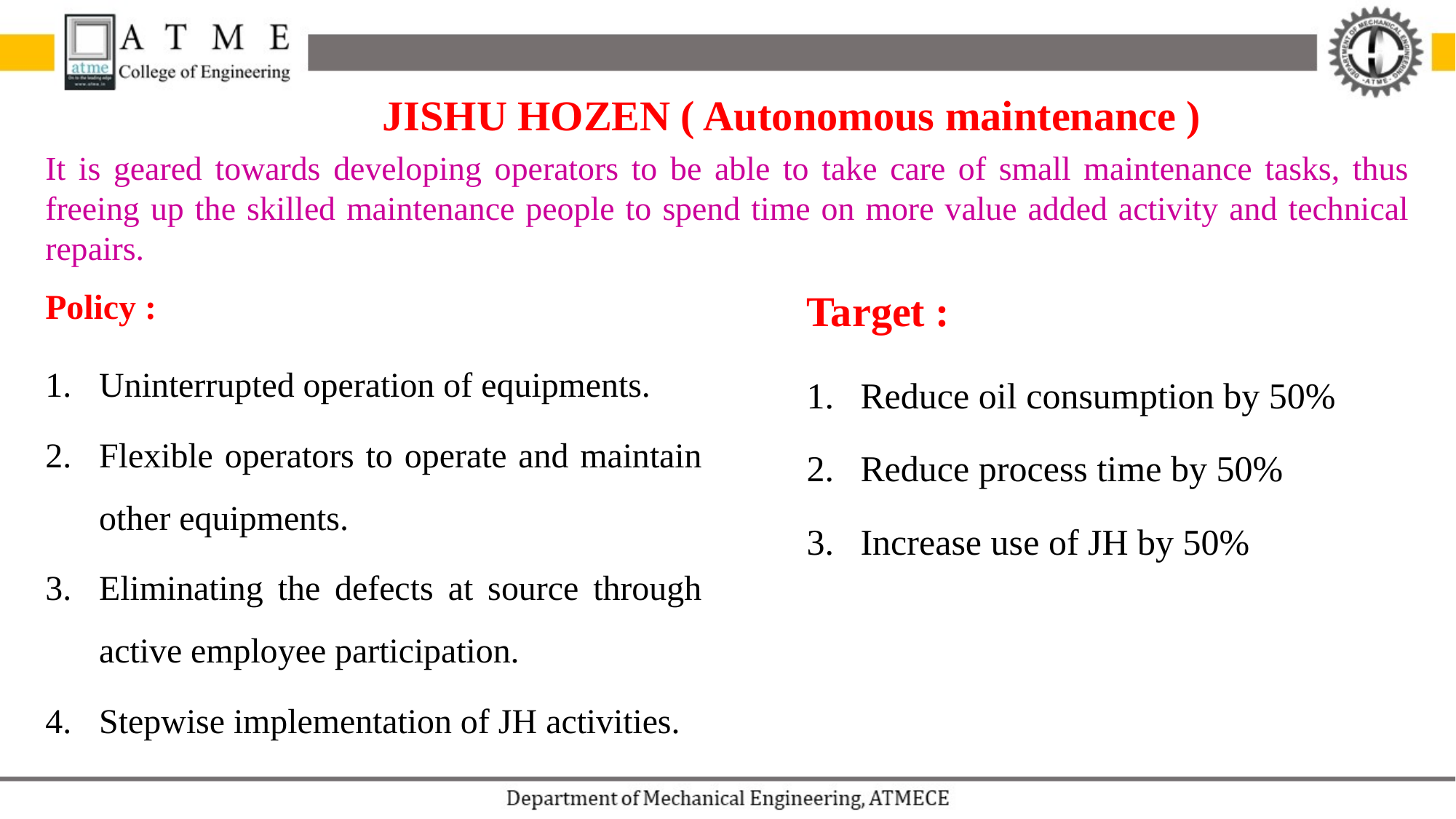

JISHU HOZEN ( Autonomous maintenance )
It is geared towards developing operators to be able to take care of small maintenance tasks, thus freeing up the skilled maintenance people to spend time on more value added activity and technical repairs.
Policy :
Uninterrupted operation of equipments.
Flexible operators to operate and maintain other equipments.
Eliminating the defects at source through active employee participation.
Stepwise implementation of JH activities.
Target :
Reduce oil consumption by 50%
Reduce process time by 50%
Increase use of JH by 50%